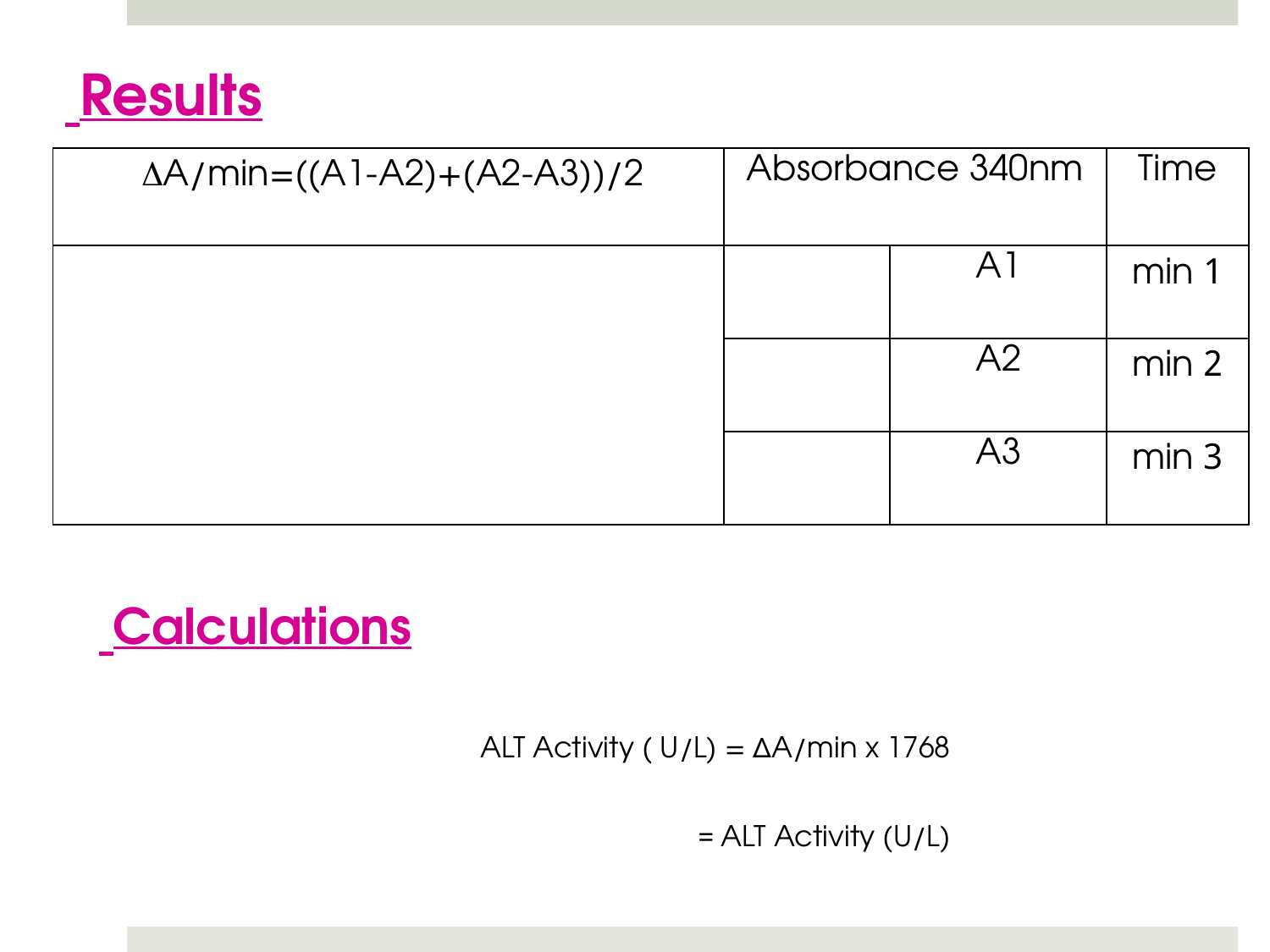

Results
| ΔA/min=((A1-A2)+(A2-A3))/2 | Absorbance 340nm |  | Time |
| --- | --- | --- | --- |
|  |  | A1 | 1 min |
|  |  | A2 | 2 min |
|  |  | A3 | 3 min |
Calculations
ALT Activity ( U/L) = ΔA/min x 1768
ALT Activity (U/L) =